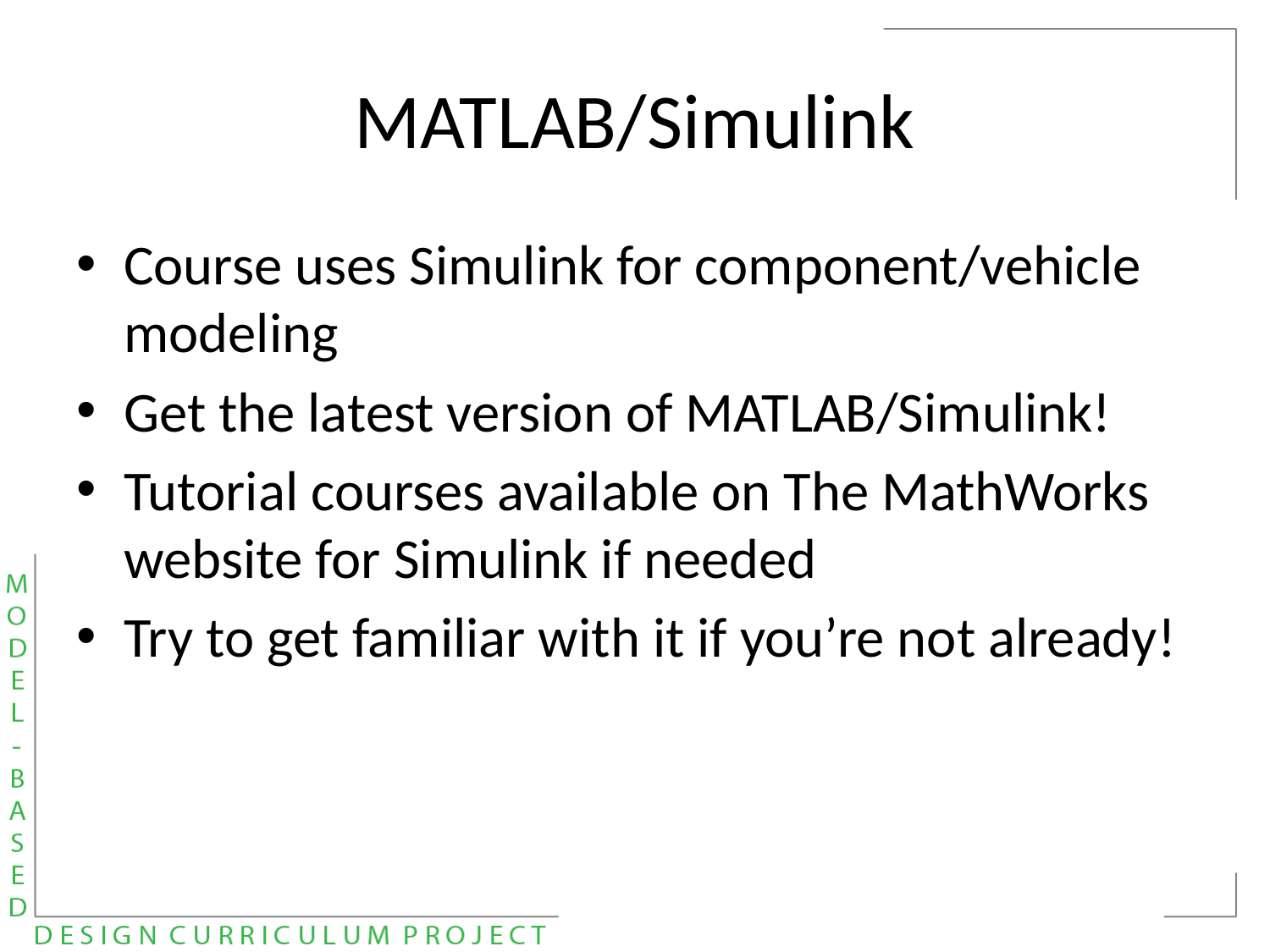

# MATLAB/Simulink
Course uses Simulink for component/vehicle modeling
Get the latest version of MATLAB/Simulink!
Tutorial courses available on The MathWorks website for Simulink if needed
Try to get familiar with it if you’re not already!